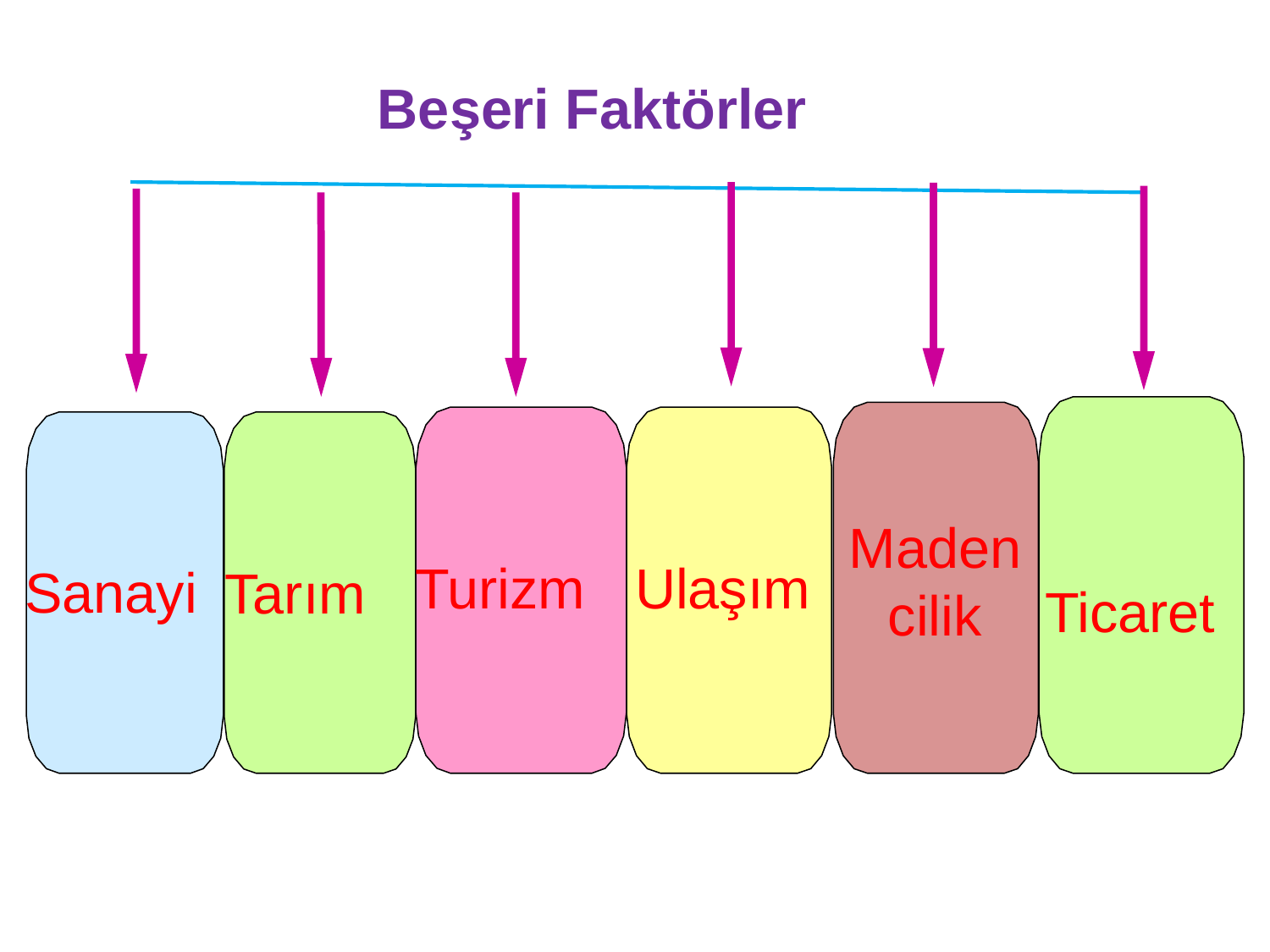

Beşeri Faktörler

Ticaret

Maden
cilik
Turizm
Ulaşım
Sanayi
Tarım